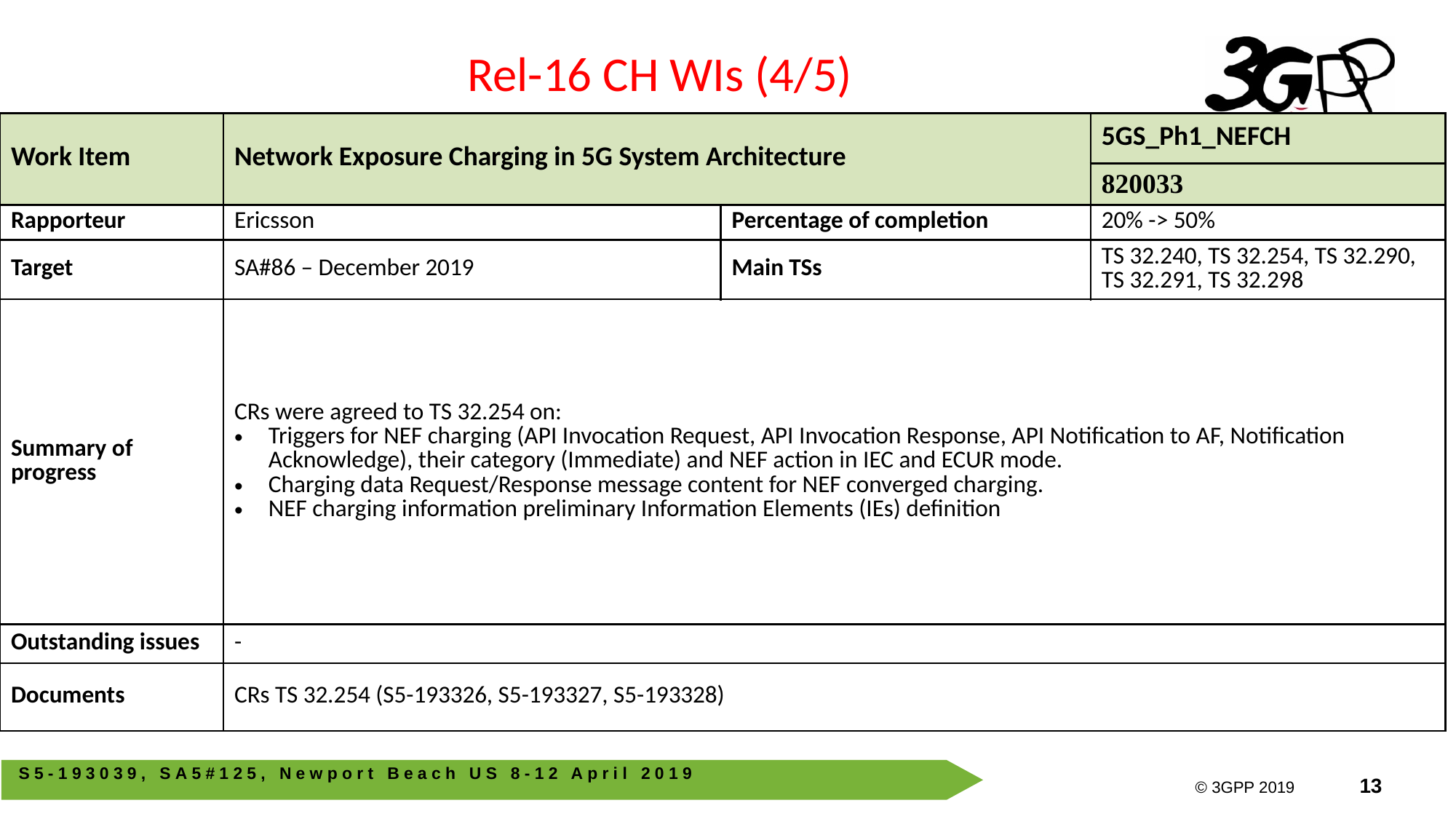

Rel-16 CH WIs (4/5)
| Work Item | Network Exposure Charging in 5G System Architecture |  | 5GS\_Ph1\_NEFCH |
| --- | --- | --- | --- |
|  |  |  | 820033 |
| Rapporteur | Ericsson | Percentage of completion | 20% -> 50% |
| Target | SA#86 – December 2019 | Main TSs | TS 32.240, TS 32.254, TS 32.290, TS 32.291, TS 32.298 |
| Summary of progress | CRs were agreed to TS 32.254 on: Triggers for NEF charging (API Invocation Request, API Invocation Response, API Notification to AF, Notification Acknowledge), their category (Immediate) and NEF action in IEC and ECUR mode. Charging data Request/Response message content for NEF converged charging. NEF charging information preliminary Information Elements (IEs) definition |  |  |
| Outstanding issues | - |  |  |
| Documents | CRs TS 32.254 (S5-193326, S5-193327, S5-193328) |  |  |